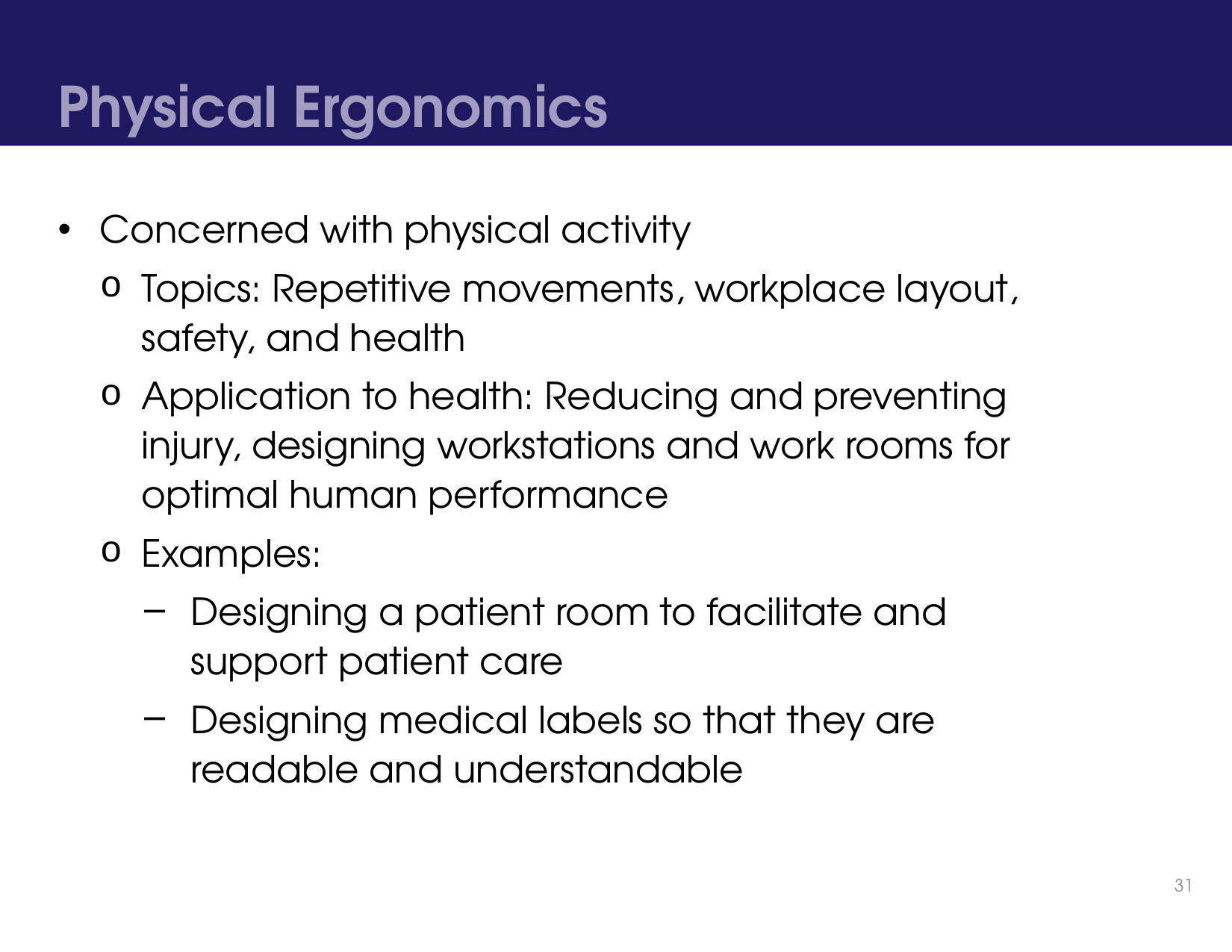

# Physical Ergonomics
Concerned with physical activity
Topics: Repetitive movements, workplace layout, safety, and health
Application to health: Reducing and preventing injury, designing workstations and work rooms for optimal human performance
Examples:
Designing a patient room to facilitate and support patient care
Designing medical labels so that they are readable and understandable
31